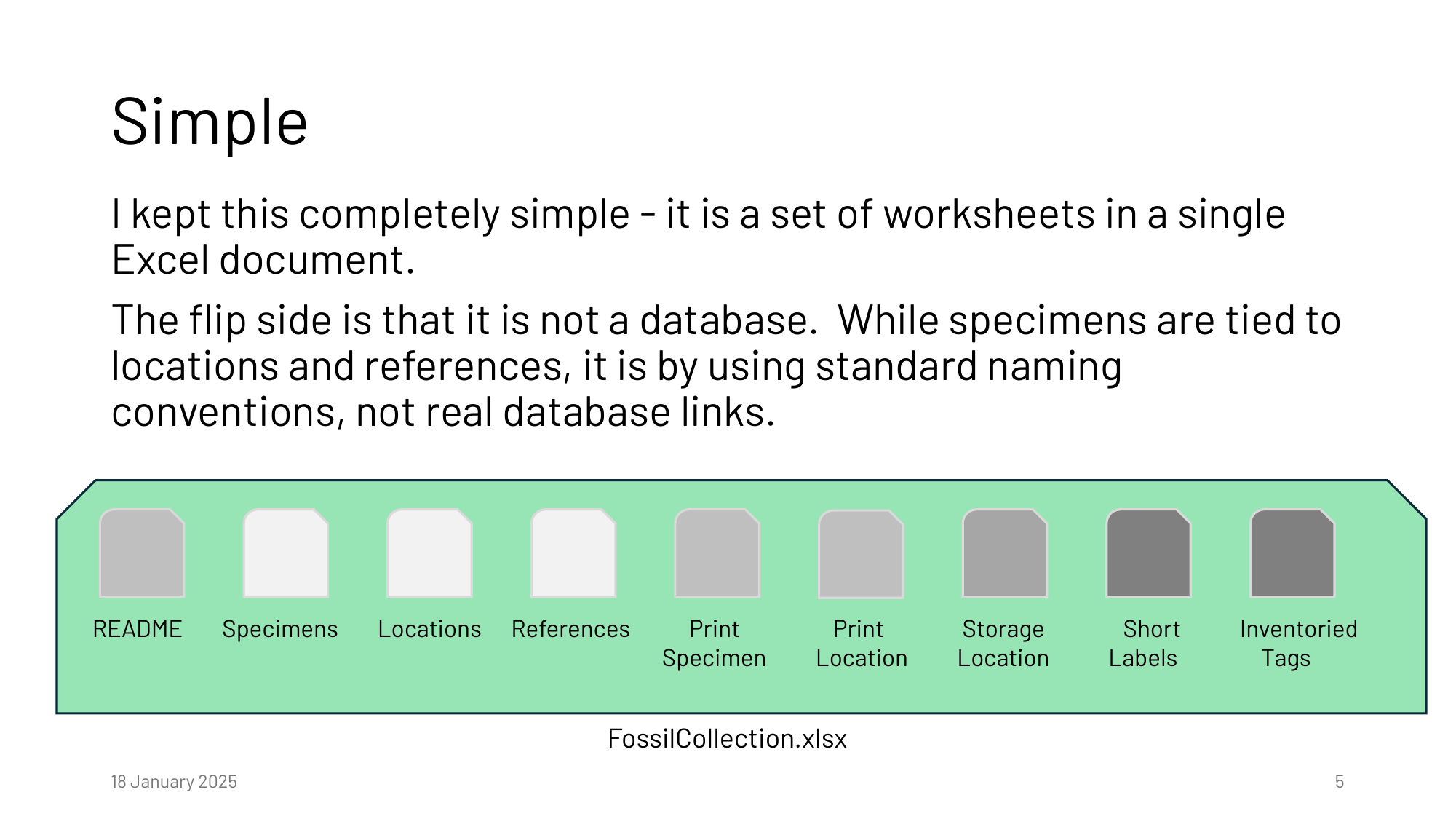

# Simple
I kept this completely simple - it is a set of worksheets in a single Excel document.
The flip side is that it is not a database.  While specimens are tied to locations and references, it is by using standard naming conventions, not real database links.

  README        Specimens        Locations      References            Print                   Print                Storage                Short            Inventoried
                                                                                                                      Specimen          Location          Location            Labels                 Tags
FossilCollection.xlsx
18 January 2025
5